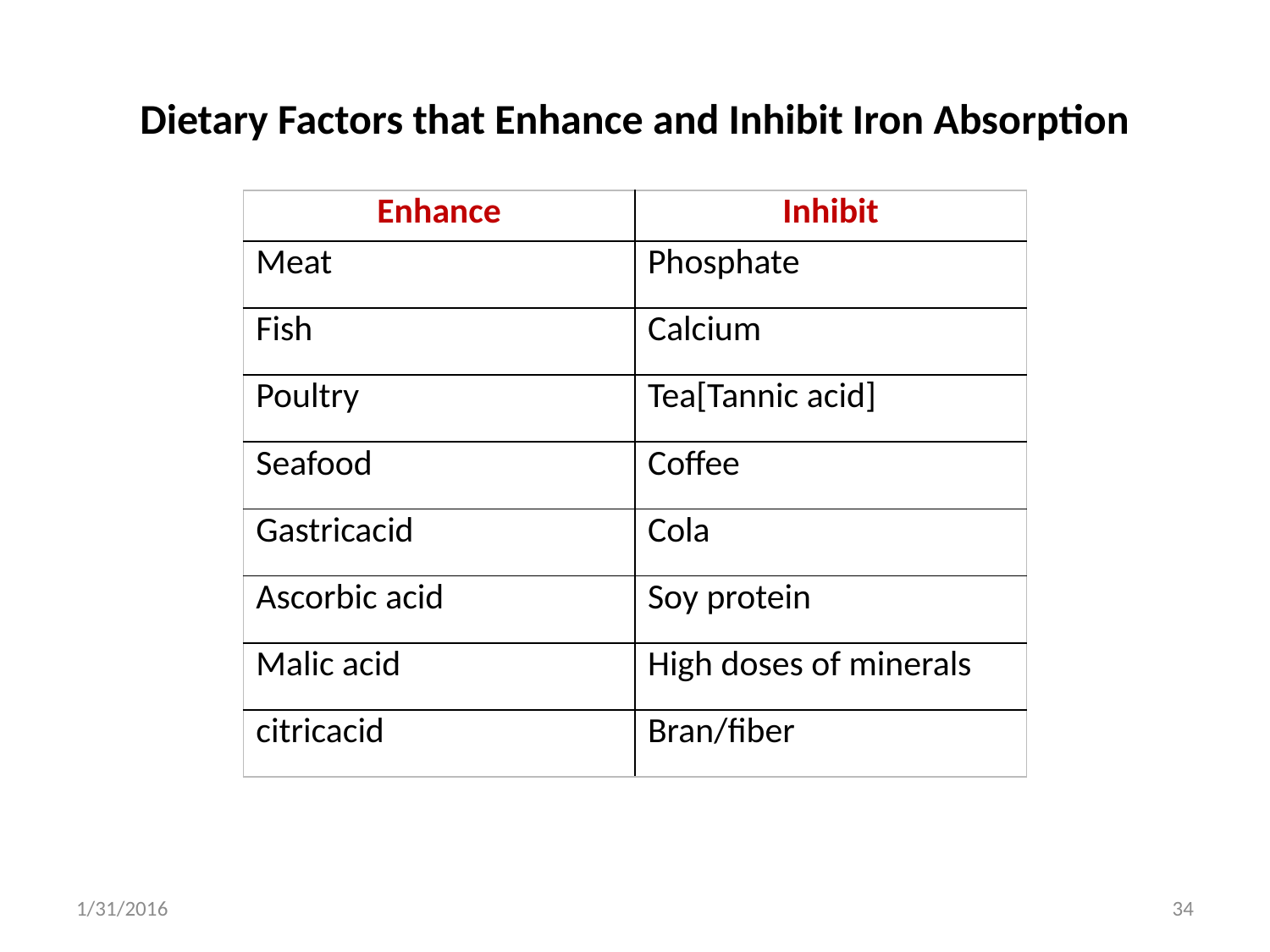

# Dietary Factors that Enhance and Inhibit Iron Absorption
| Enhance | Inhibit |
| --- | --- |
| Meat | Phosphate |
| Fish | Calcium |
| Poultry | Tea[Tannic acid] |
| Seafood | Coffee |
| Gastricacid | Cola |
| Ascorbic acid | Soy protein |
| Malic acid | High doses of minerals |
| citricacid | Bran/fiber |
1/31/2016
34